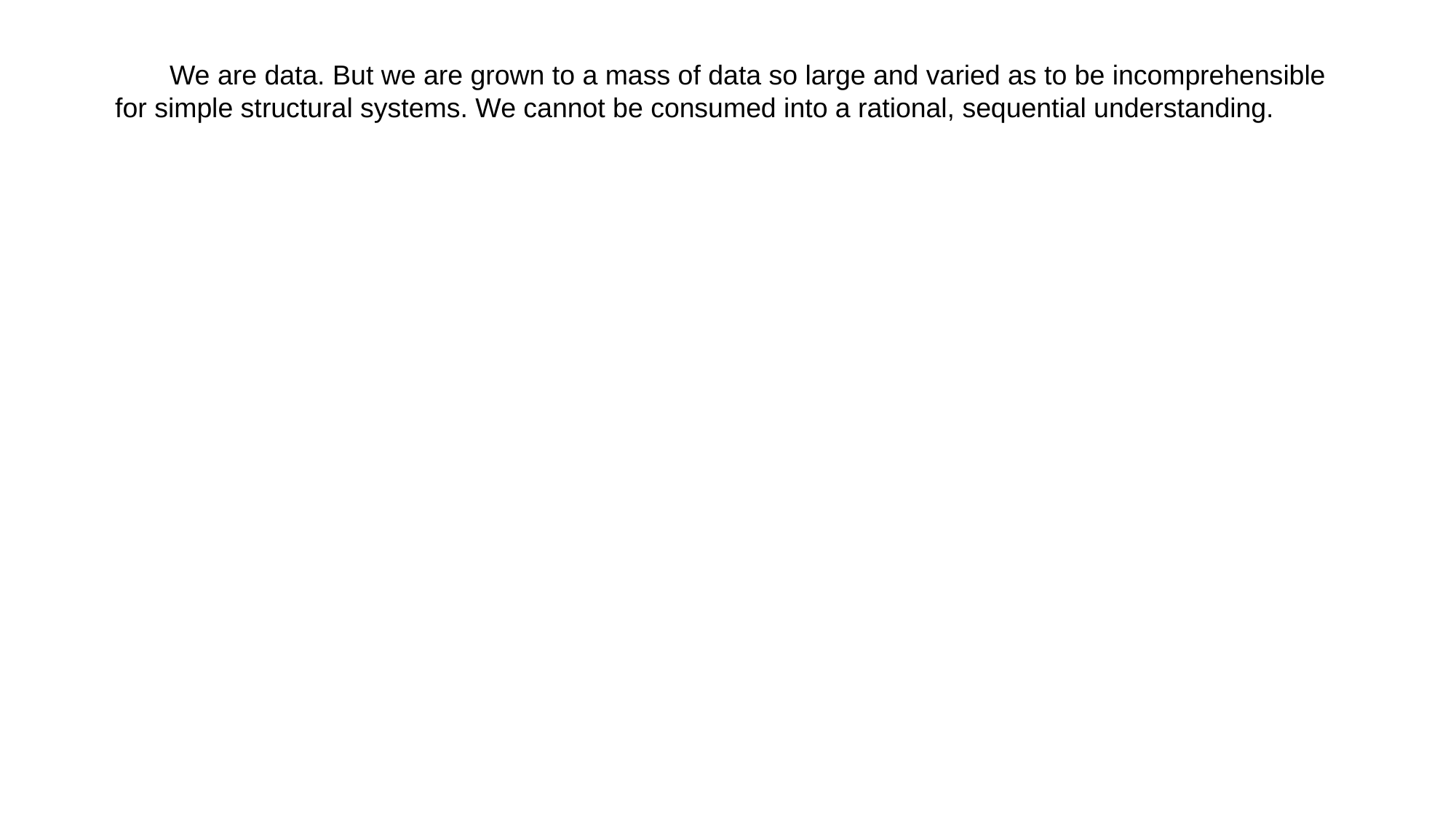

We are data. But we are grown to a mass of data so large and varied as to be incomprehensible for simple structural systems. We cannot be consumed into a rational, sequential understanding.